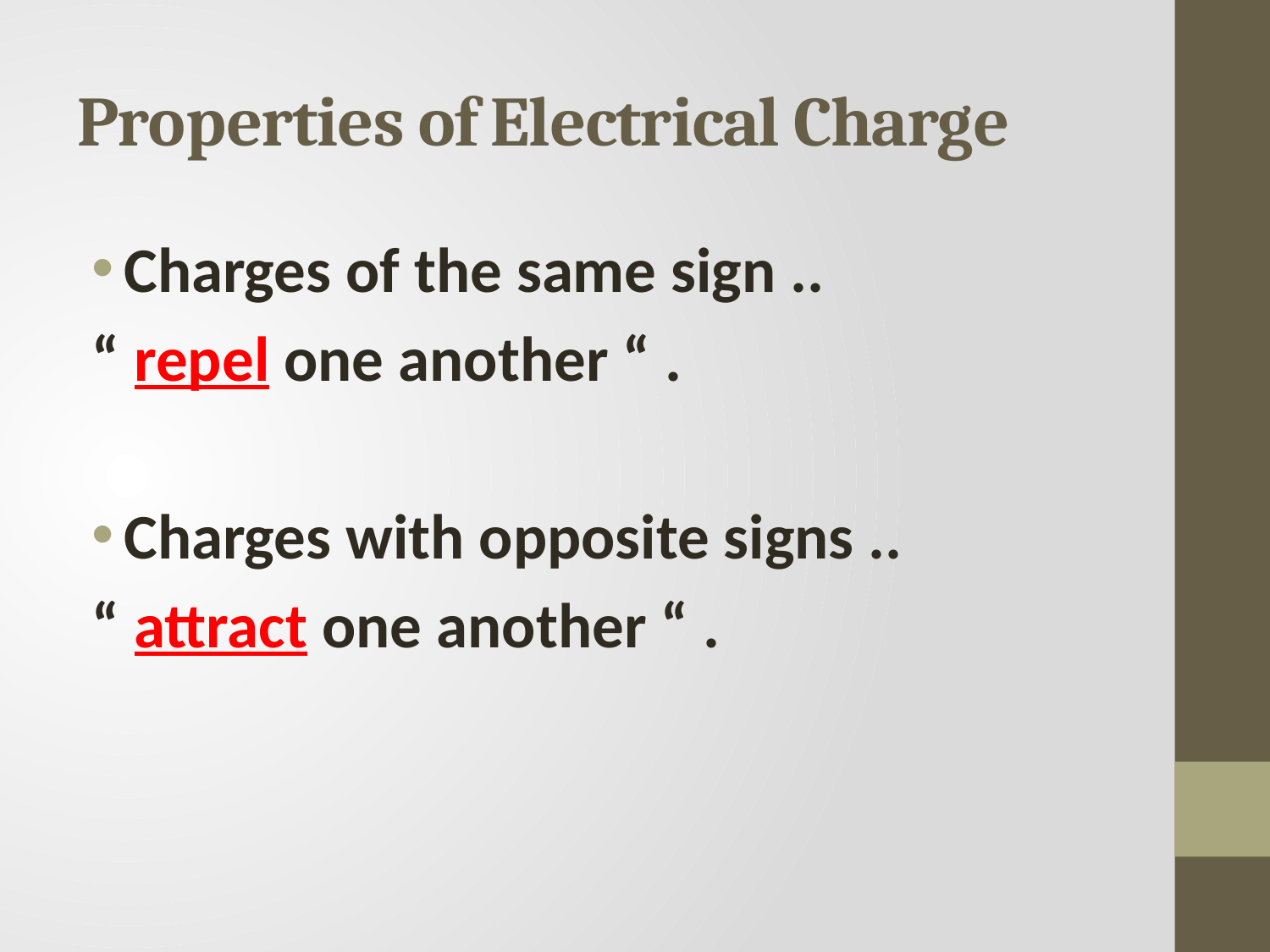

# Properties of Electrical Charge
Charges of the same sign ..
“ repel one another “ .

Charges with opposite signs ..
“ attract one another “ .